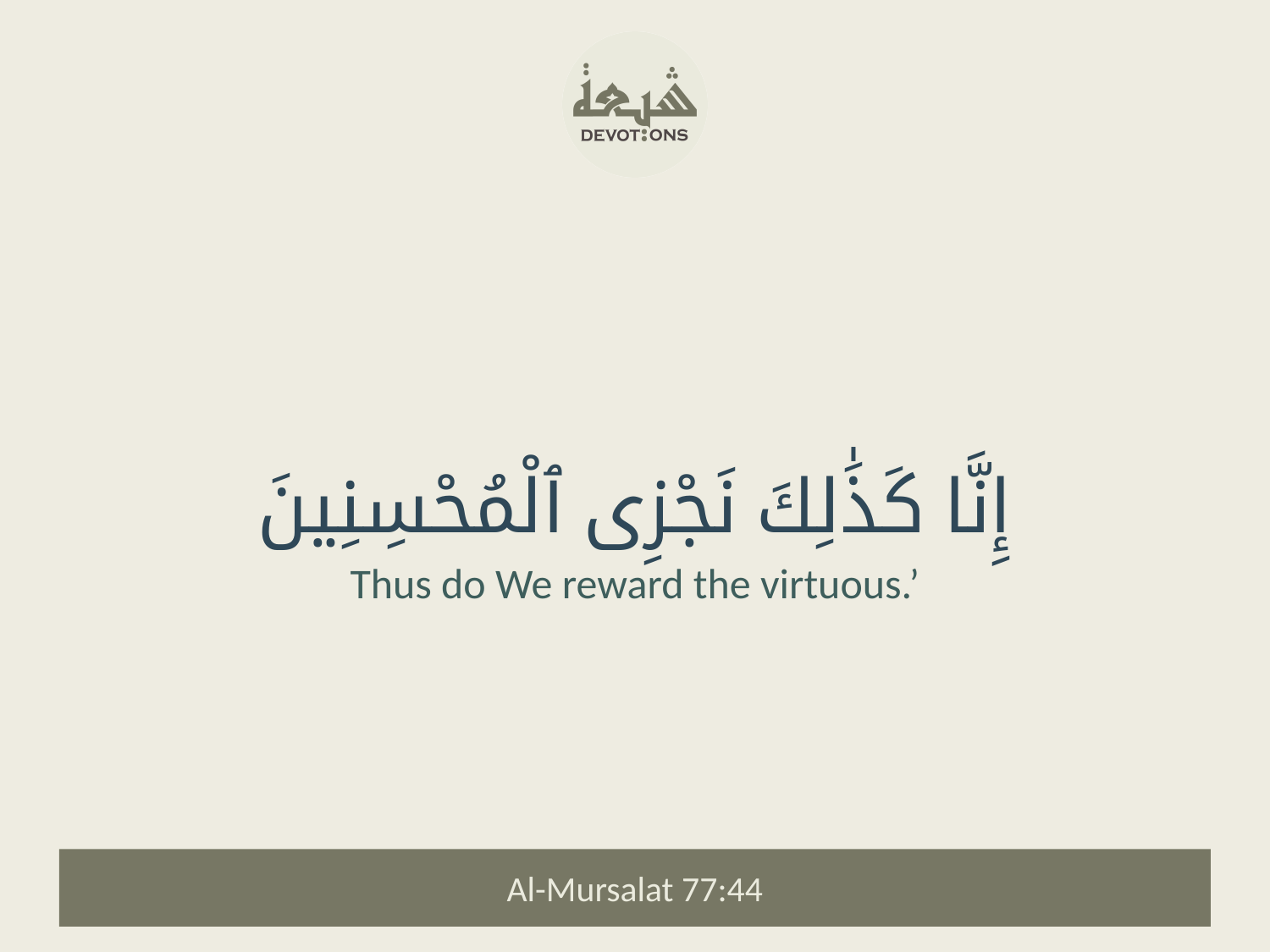

إِنَّا كَذَٰلِكَ نَجْزِى ٱلْمُحْسِنِينَ
Thus do We reward the virtuous.’
Al-Mursalat 77:44